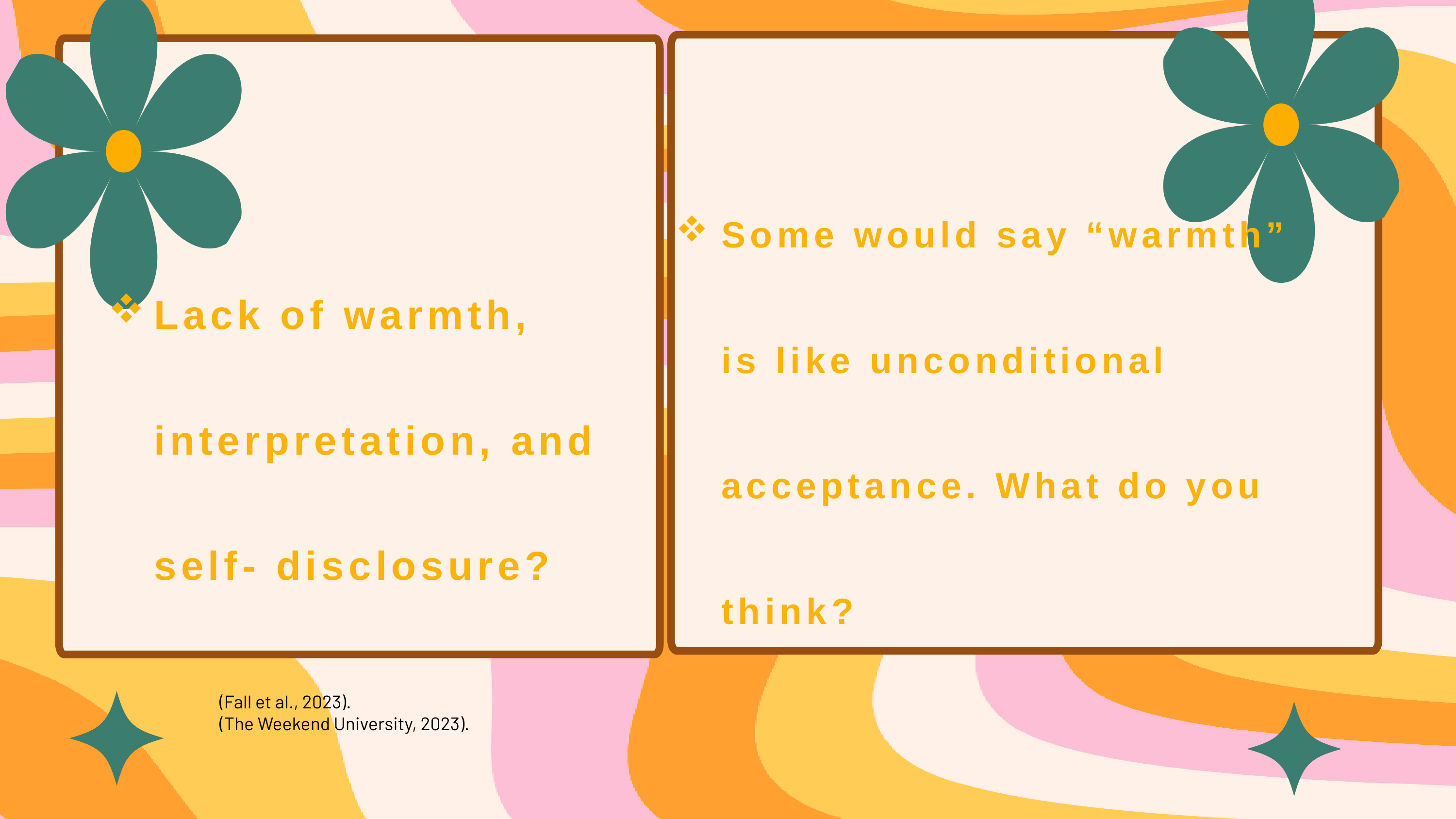

Some would say “warmth”
is like unconditional acceptance. What do you think?

Lack of warmth, interpretation, and self- disclosure?
(Fall et al., 2023).
(The Weekend University, 2023).